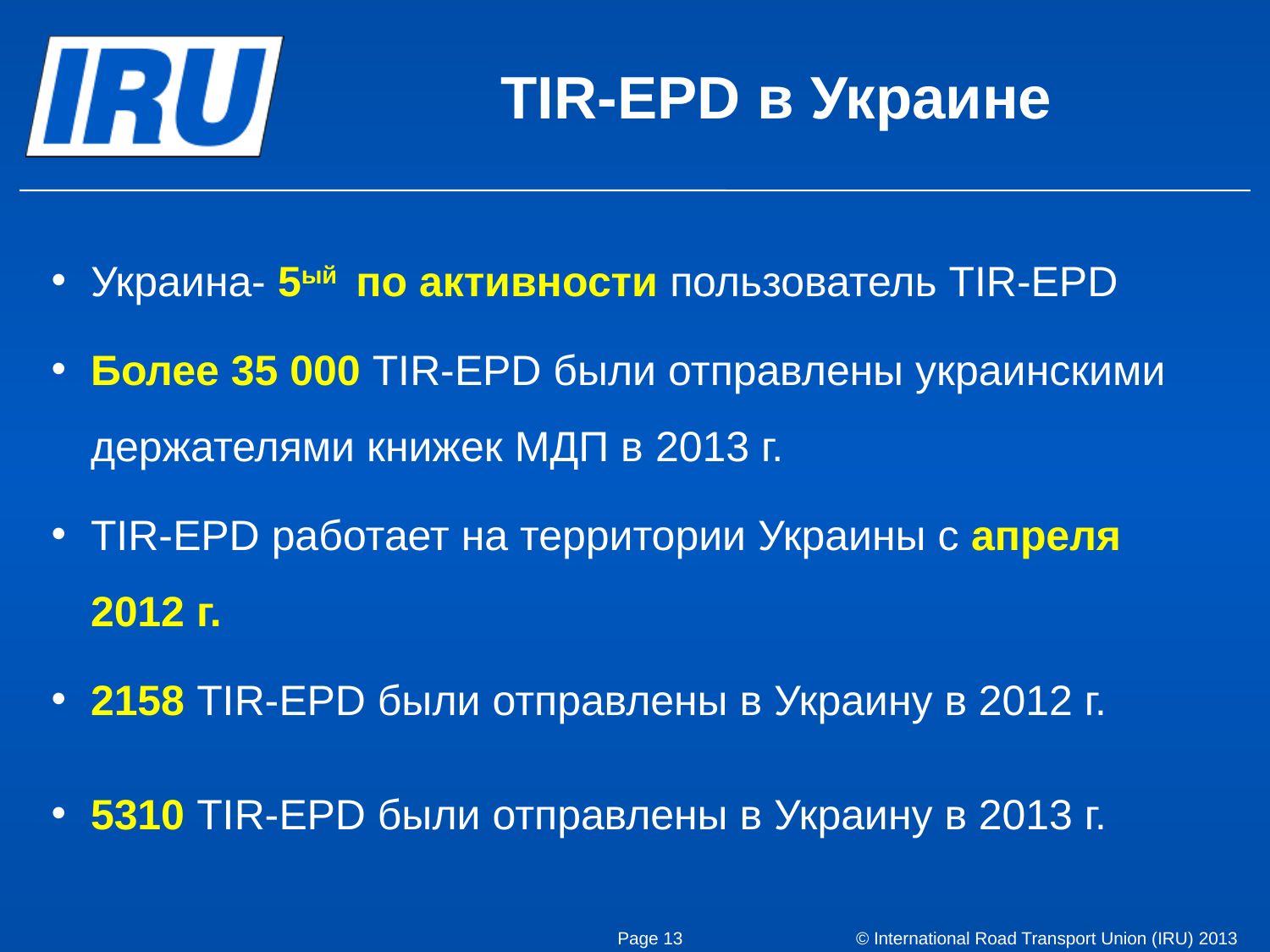

# TIR-EPD в Украине
Украина- 5ый  по активности пользователь TIR-EPD
Более 35 000 TIR-EPD были отправлены украинскими держателями книжек МДП в 2013 г.
TIR-EPD работает на территории Украины с апреля 2012 г.
2158 TIR-EPD были отправлены в Украину в 2012 г.
5310 TIR-EPD были отправлены в Украину в 2013 г.

© International Road Transport Union (IRU) 2013
Page 13